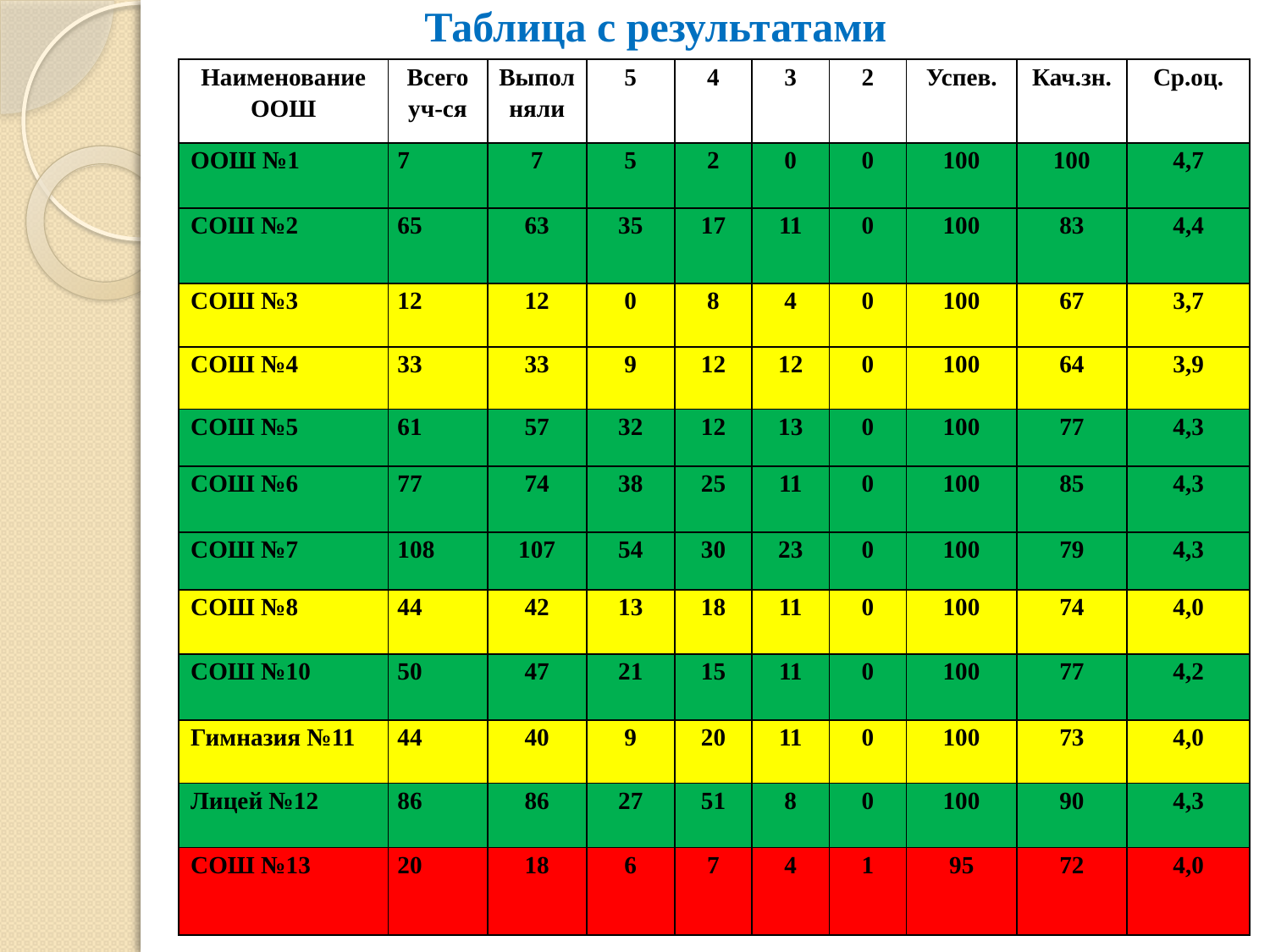

# Таблица с результатами
| Наименование ООШ | Всего уч-ся | Выполняли | 5 | 4 | 3 | 2 | Успев. | Кач.зн. | Ср.оц. |
| --- | --- | --- | --- | --- | --- | --- | --- | --- | --- |
| ООШ №1 | 7 | 7 | 5 | 2 | 0 | 0 | 100 | 100 | 4,7 |
| СОШ №2 | 65 | 63 | 35 | 17 | 11 | 0 | 100 | 83 | 4,4 |
| СОШ №3 | 12 | 12 | 0 | 8 | 4 | 0 | 100 | 67 | 3,7 |
| СОШ №4 | 33 | 33 | 9 | 12 | 12 | 0 | 100 | 64 | 3,9 |
| СОШ №5 | 61 | 57 | 32 | 12 | 13 | 0 | 100 | 77 | 4,3 |
| СОШ №6 | 77 | 74 | 38 | 25 | 11 | 0 | 100 | 85 | 4,3 |
| СОШ №7 | 108 | 107 | 54 | 30 | 23 | 0 | 100 | 79 | 4,3 |
| СОШ №8 | 44 | 42 | 13 | 18 | 11 | 0 | 100 | 74 | 4,0 |
| СОШ №10 | 50 | 47 | 21 | 15 | 11 | 0 | 100 | 77 | 4,2 |
| Гимназия №11 | 44 | 40 | 9 | 20 | 11 | 0 | 100 | 73 | 4,0 |
| Лицей №12 | 86 | 86 | 27 | 51 | 8 | 0 | 100 | 90 | 4,3 |
| СОШ №13 | 20 | 18 | 6 | 7 | 4 | 1 | 95 | 72 | 4,0 |